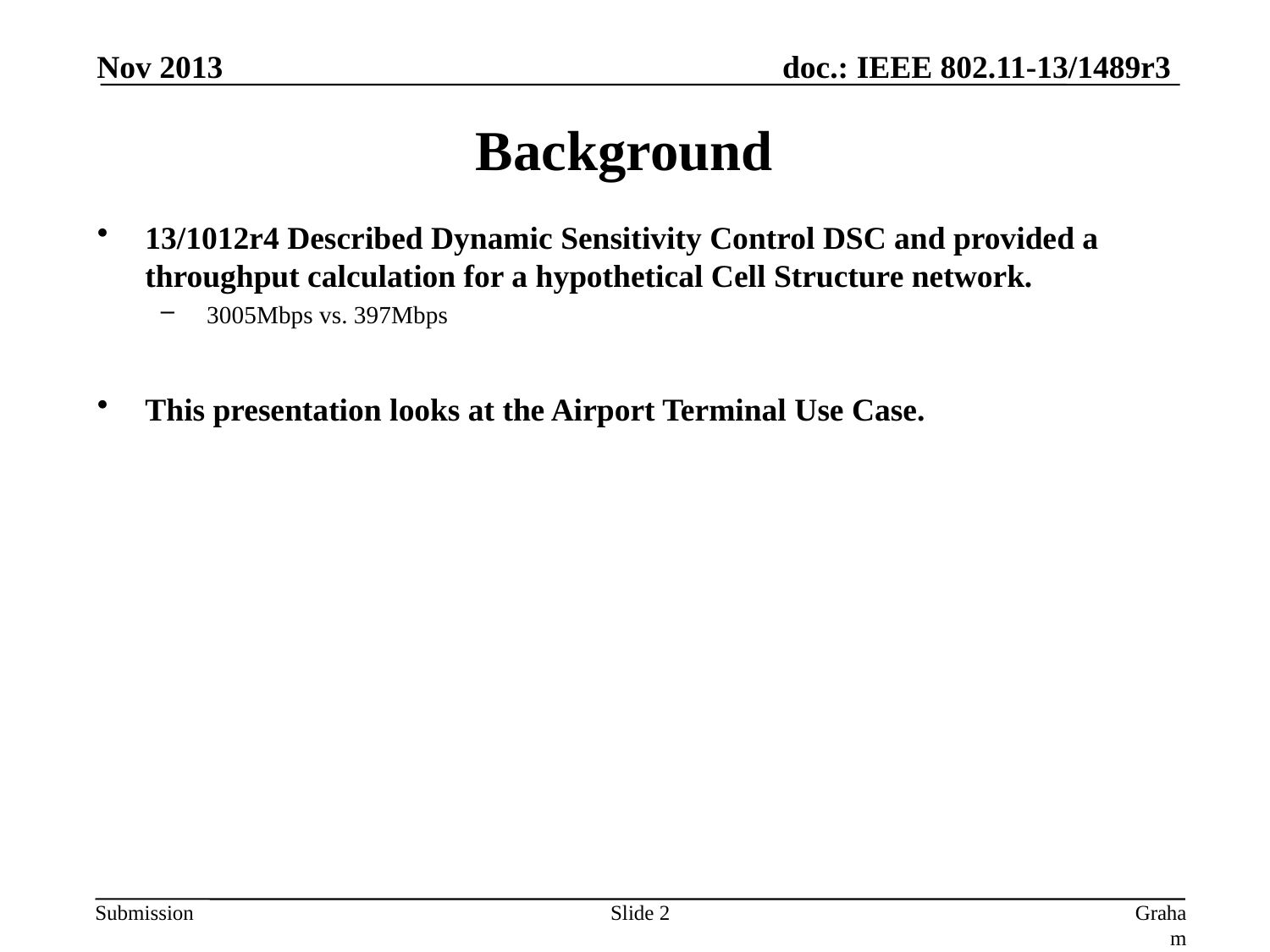

Nov 2013
# Background
13/1012r4 Described Dynamic Sensitivity Control DSC and provided a throughput calculation for a hypothetical Cell Structure network.
 3005Mbps vs. 397Mbps

This presentation looks at the Airport Terminal Use Case.

Slide 2
Graham Smith, DSP Group